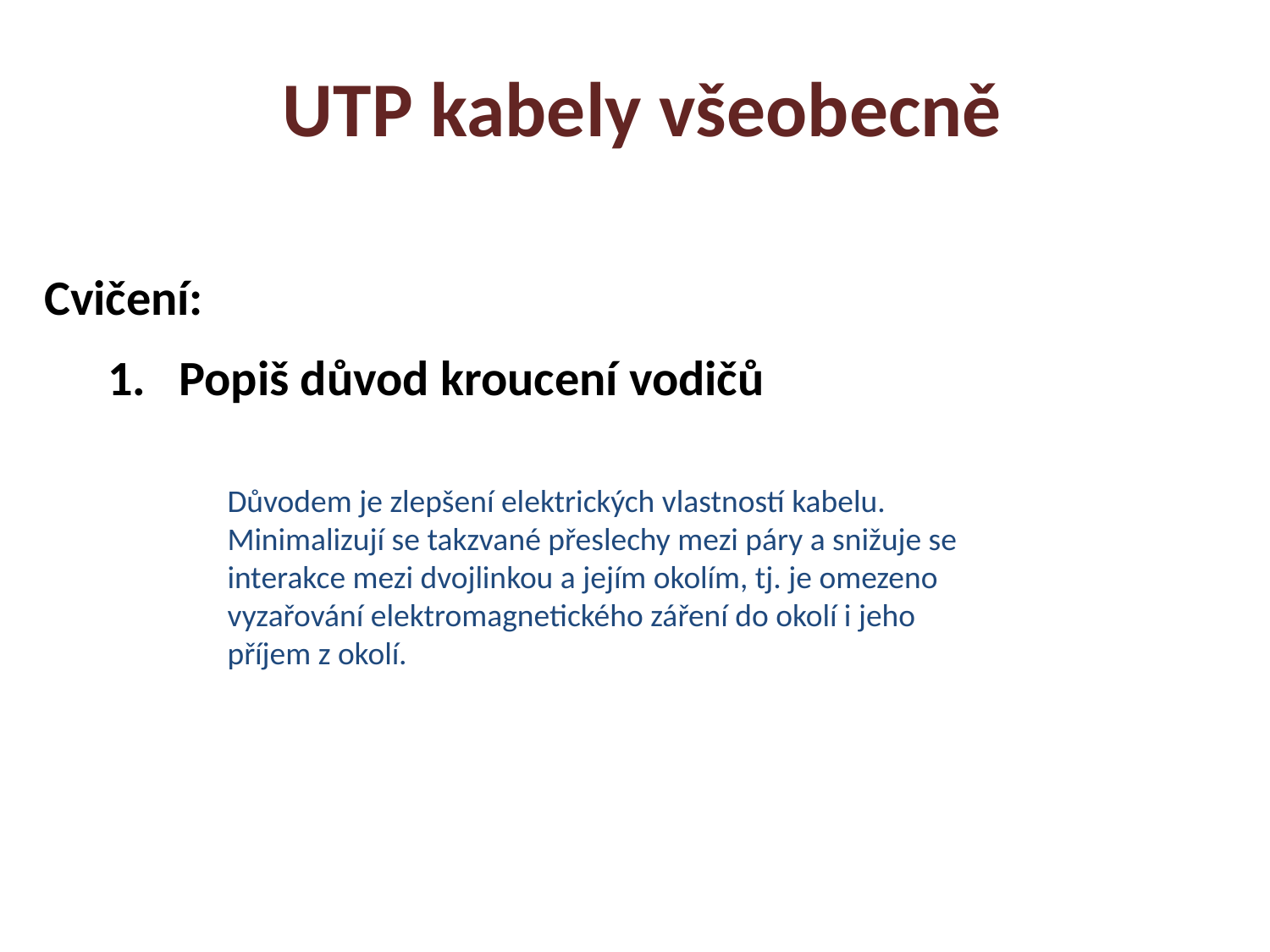

UTP kabely všeobecně
Cvičení:
Popiš důvod kroucení vodičů

Důvodem je zlepšení elektrických vlastností kabelu. Minimalizují se takzvané přeslechy mezi páry a snižuje se interakce mezi dvojlinkou a jejím okolím, tj. je omezeno vyzařování elektromagnetického záření do okolí i jeho příjem z okolí.